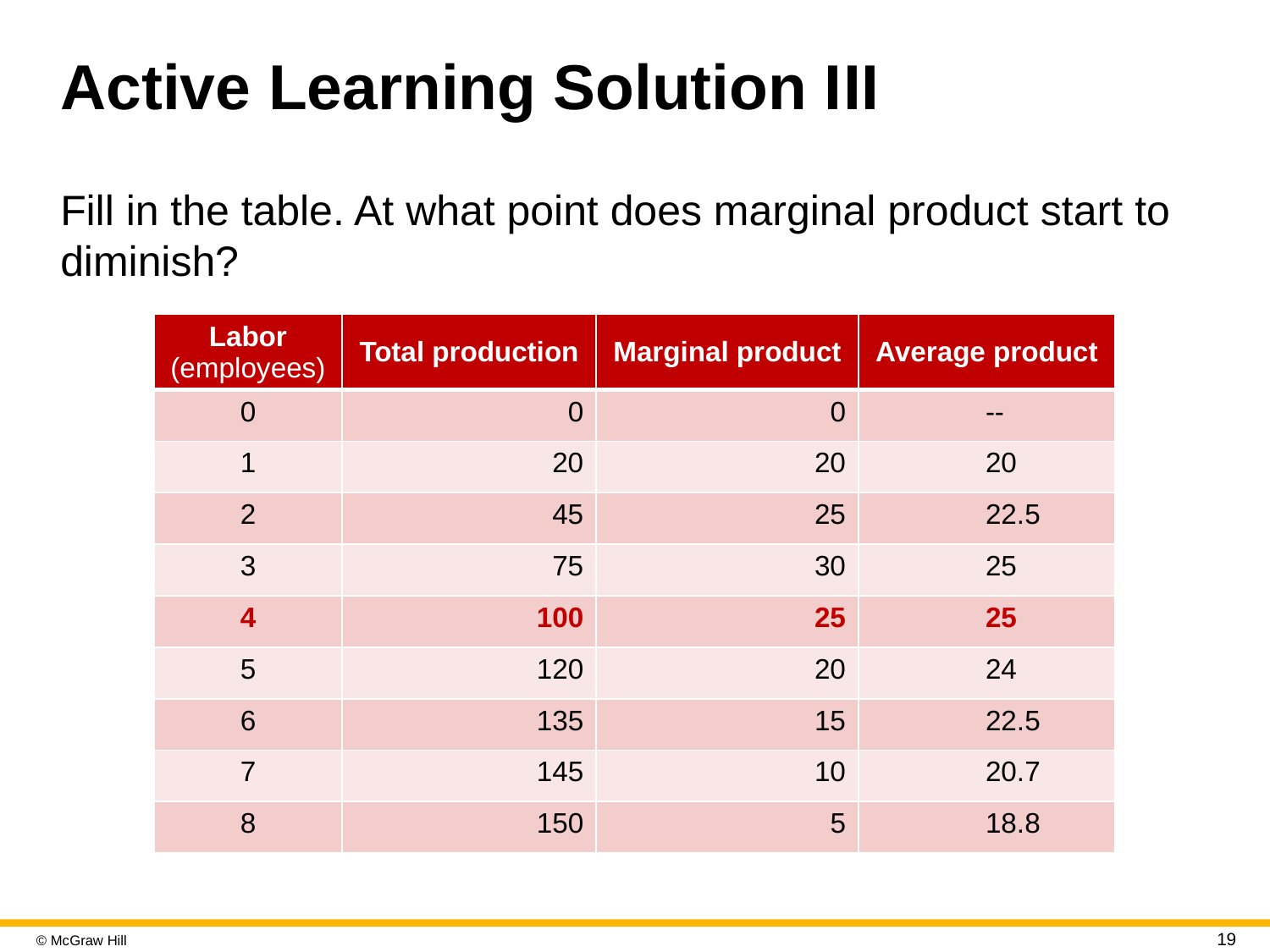

# Active Learning Solution I I I
Fill in the table. At what point does marginal product start to diminish?
| Labor (employees) | Total production | Marginal product | Average product |
| --- | --- | --- | --- |
| 0 | 0 | 0 | -- |
| 1 | 20 | 20 | 20 |
| 2 | 45 | 25 | 22.5 |
| 3 | 75 | 30 | 25 |
| 4 | 100 | 25 | 25 |
| 5 | 120 | 20 | 24 |
| 6 | 135 | 15 | 22.5 |
| 7 | 145 | 10 | 20.7 |
| 8 | 150 | 5 | 18.8 |